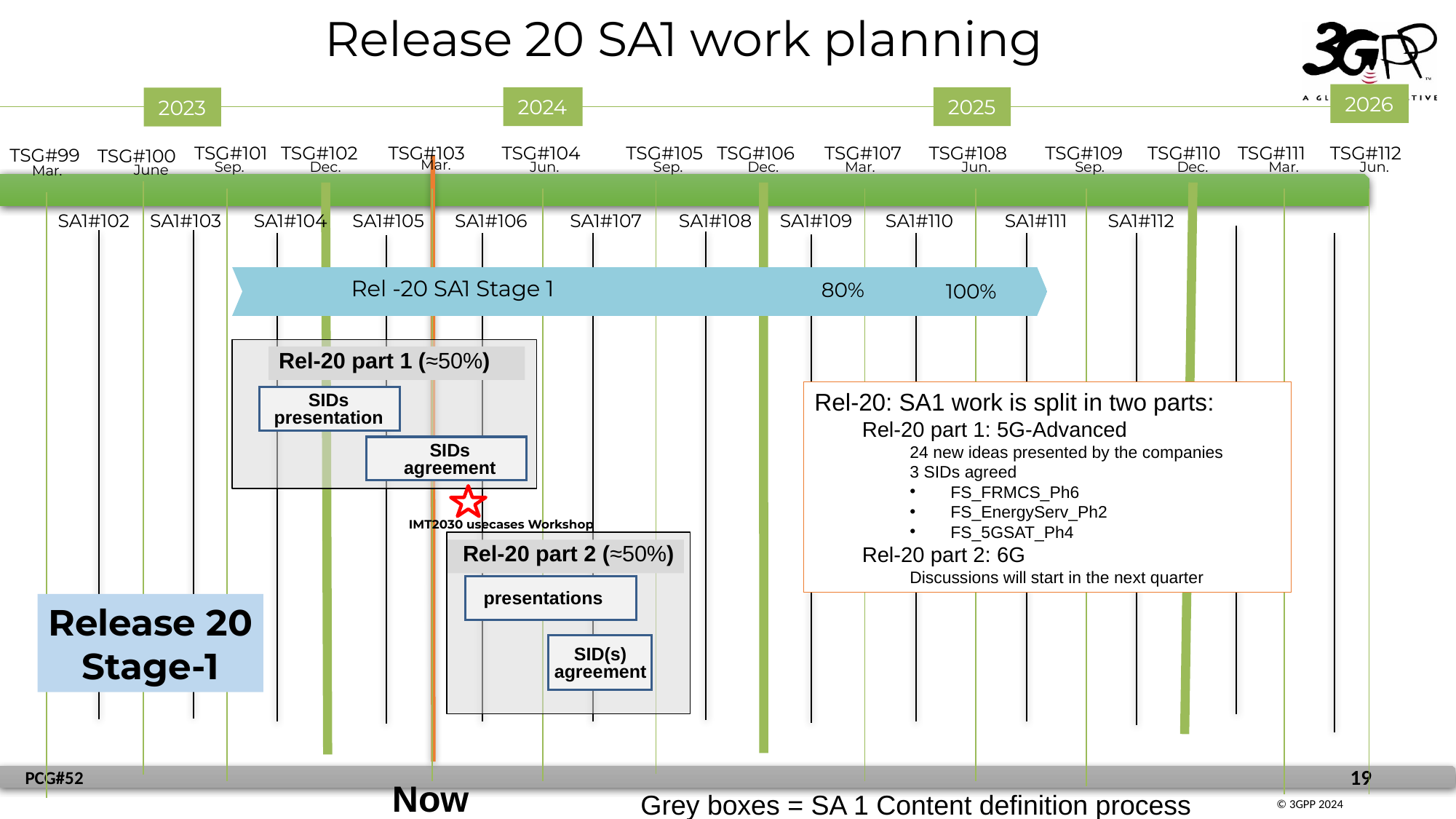

Release 20 SA1 work planning
2026
2024
2025
2023
TSG#101
TSG#102
TSG#103
TSG#104
TSG#105
TSG#106
TSG#107
TSG#108
TSG#109
TSG#110
TSG#111
TSG#112
TSG#99
TSG#100
Mar.
Sep.
Dec.
Jun.
Sep.
Dec.
Mar.
Jun.
Sep.
Dec.
Mar.
Jun.
June
Mar.
SA1#102
SA1#103
SA1#104
SA1#105
SA1#106
SA1#107
SA1#108
SA1#109
SA1#110
SA1#111
SA1#112
                       Rel -20 SA1 Stage 1
80%
100%
Rel-20 part 1 (≈50%)

Rel-20: SA1 work is split in two parts:
Rel-20 part 1: 5G-Advanced
24 new ideas presented by the companies
3 SIDs agreed
FS_FRMCS_Ph6
FS_EnergyServ_Ph2
FS_5GSAT_Ph4
Rel-20 part 2: 6G
Discussions will start in the next quarter
SIDs
presentation

SIDs
agreement

IMT2030 usecases Workshop
Rel-20 part 2 (≈50%)

presentations

Release 20
Stage-1

SID(s)
agreement
Now
Grey boxes = SA 1 Content definition process